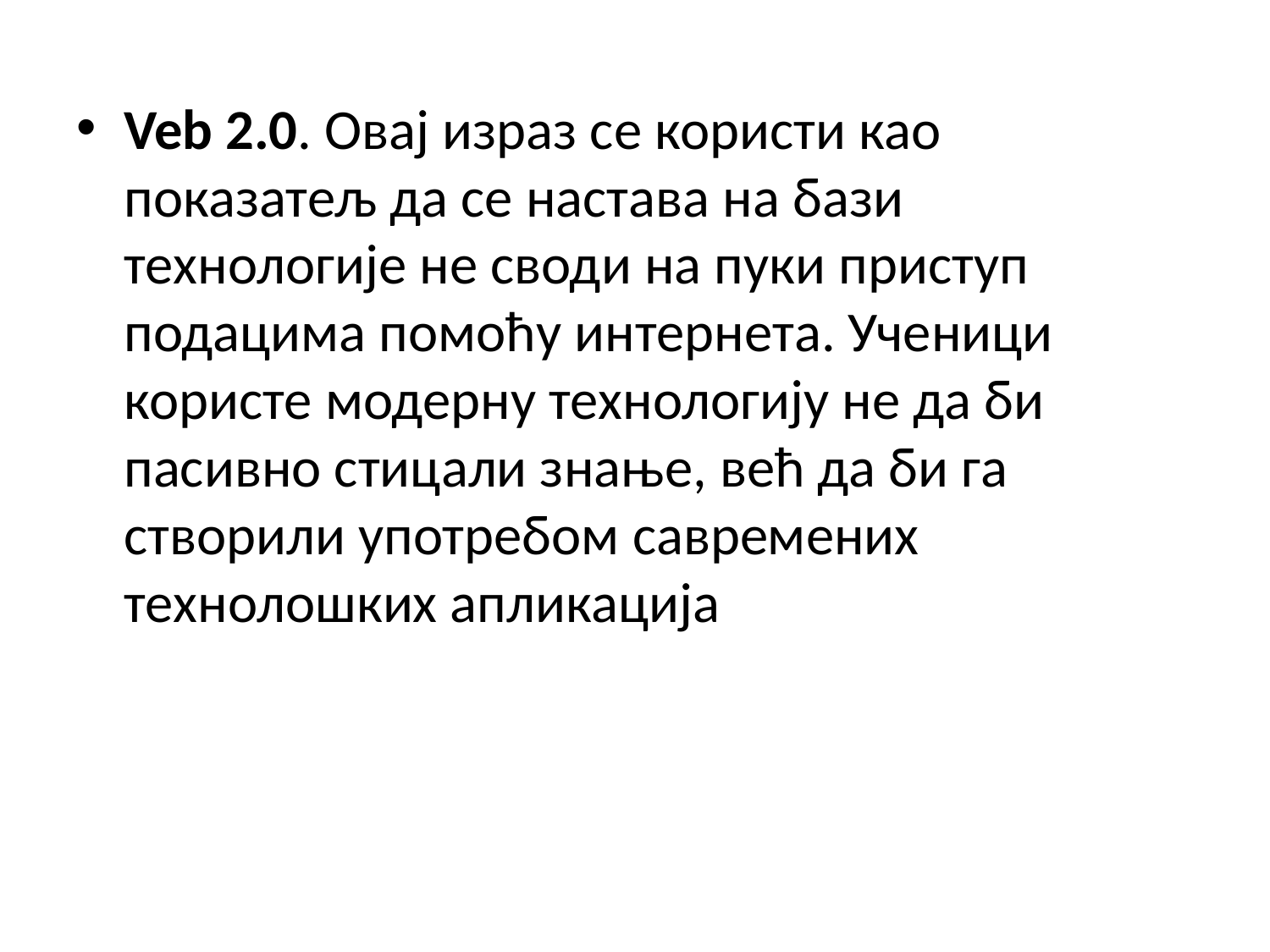

Veb 2.0. Овај израз се користи као показатељ да се настава на бази технологије не своди на пуки приступ подацима помоћу интернета. Ученици користе модерну технологију не да би пасивно стицали знање, већ да би га створили употребом савремених технолошких апликација